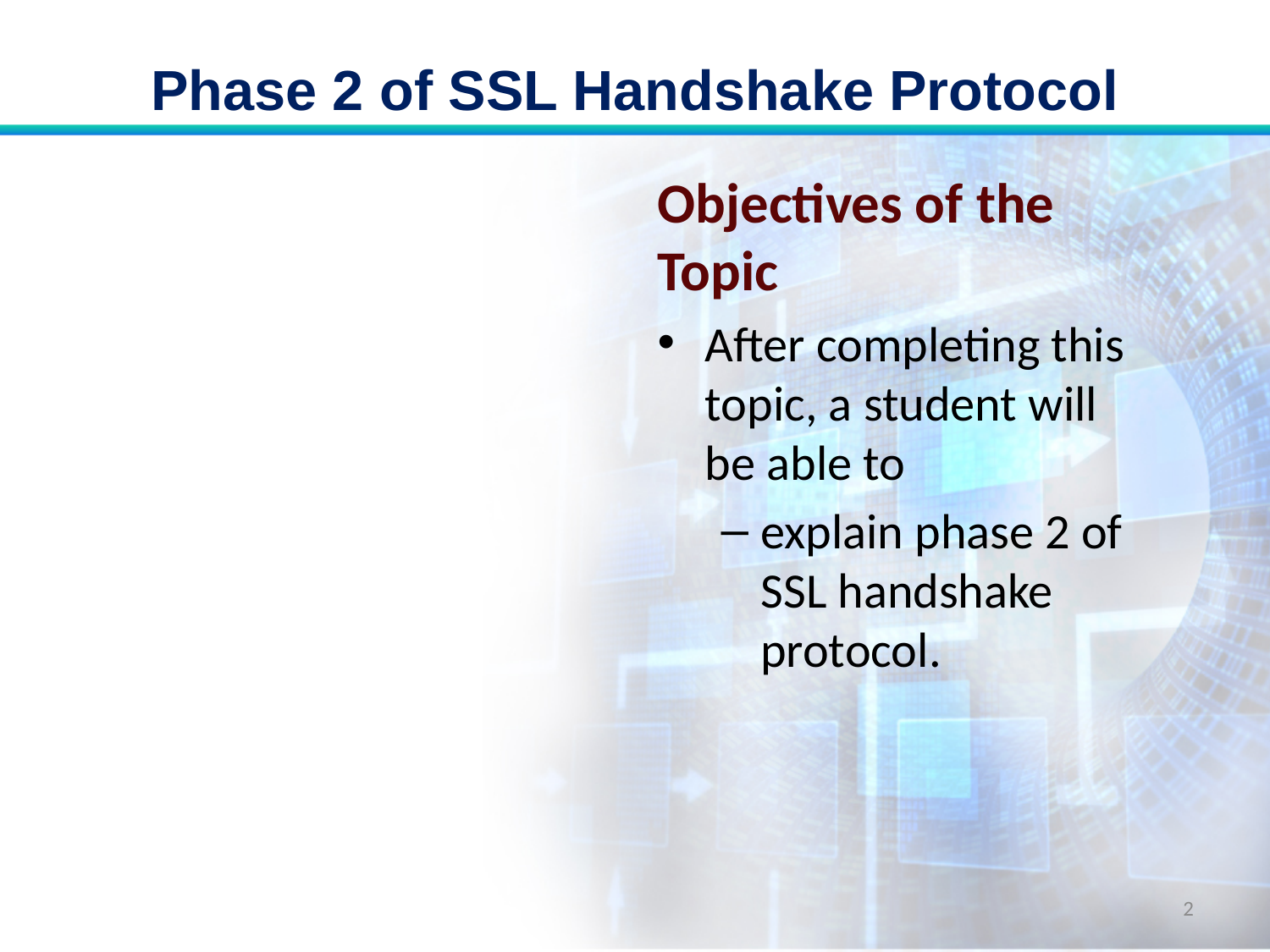

# Phase 2 of SSL Handshake Protocol
Objectives of the Topic
After completing this topic, a student will be able to
explain phase 2 of SSL handshake protocol.
2